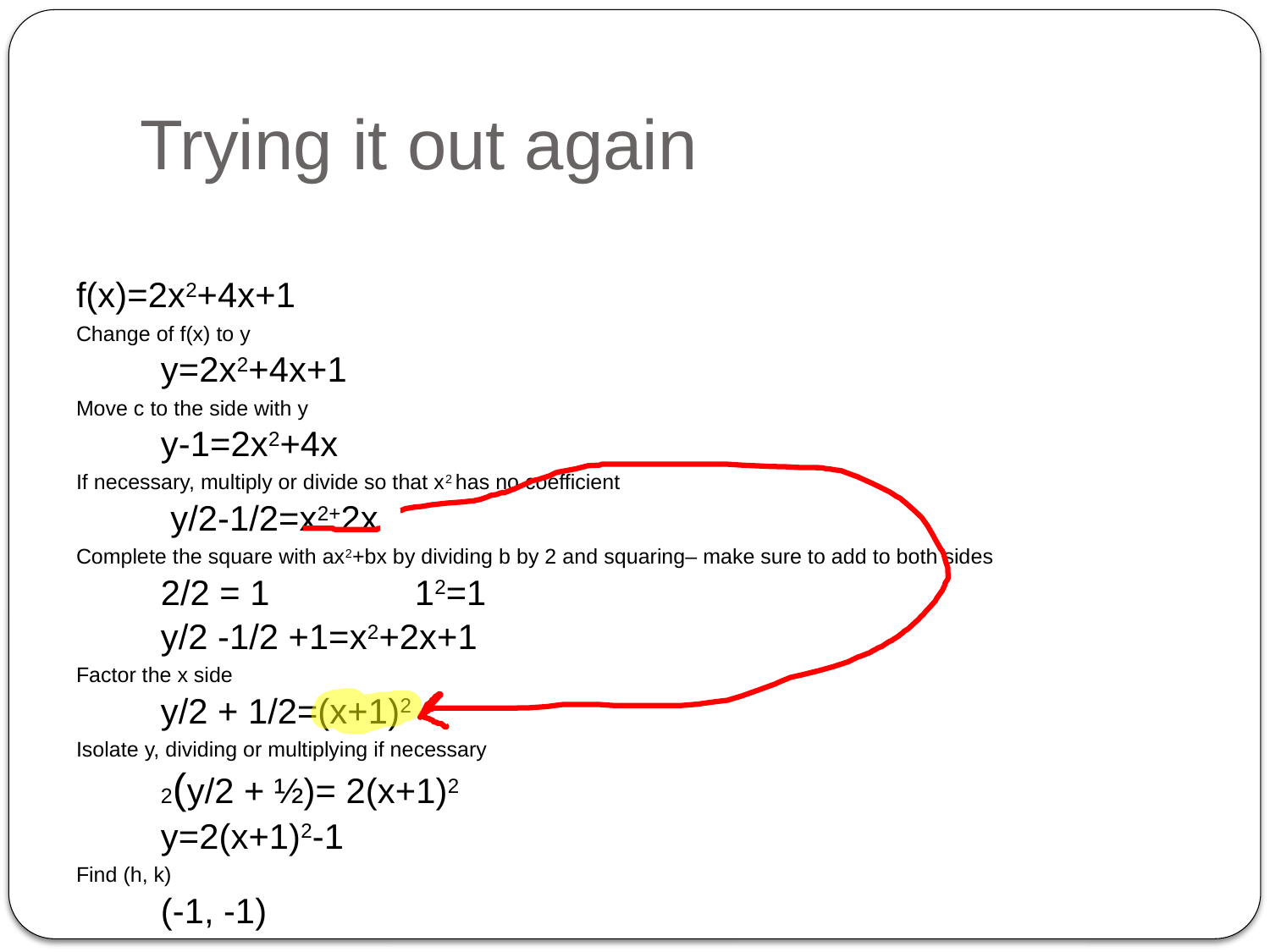

# Trying it out again

f(x)=2x2+4x+1
Change of f(x) to y
	y=2x2+4x+1
Move c to the side with y
	y-1=2x2+4x
If necessary, multiply or divide so that x2 has no coefficient
	 y/2-1/2=x2+2x
Complete the square with ax2+bx by dividing b by 2 and squaring– make sure to add to both sides
	2/2 = 1		12=1
	y/2 -1/2 +1=x2+2x+1
Factor the x side
	y/2 + 1/2=(x+1)2
Isolate y, dividing or multiplying if necessary
	2(y/2 + ½)= 2(x+1)2
	y=2(x+1)2-1
Find (h, k)
	(-1, -1)